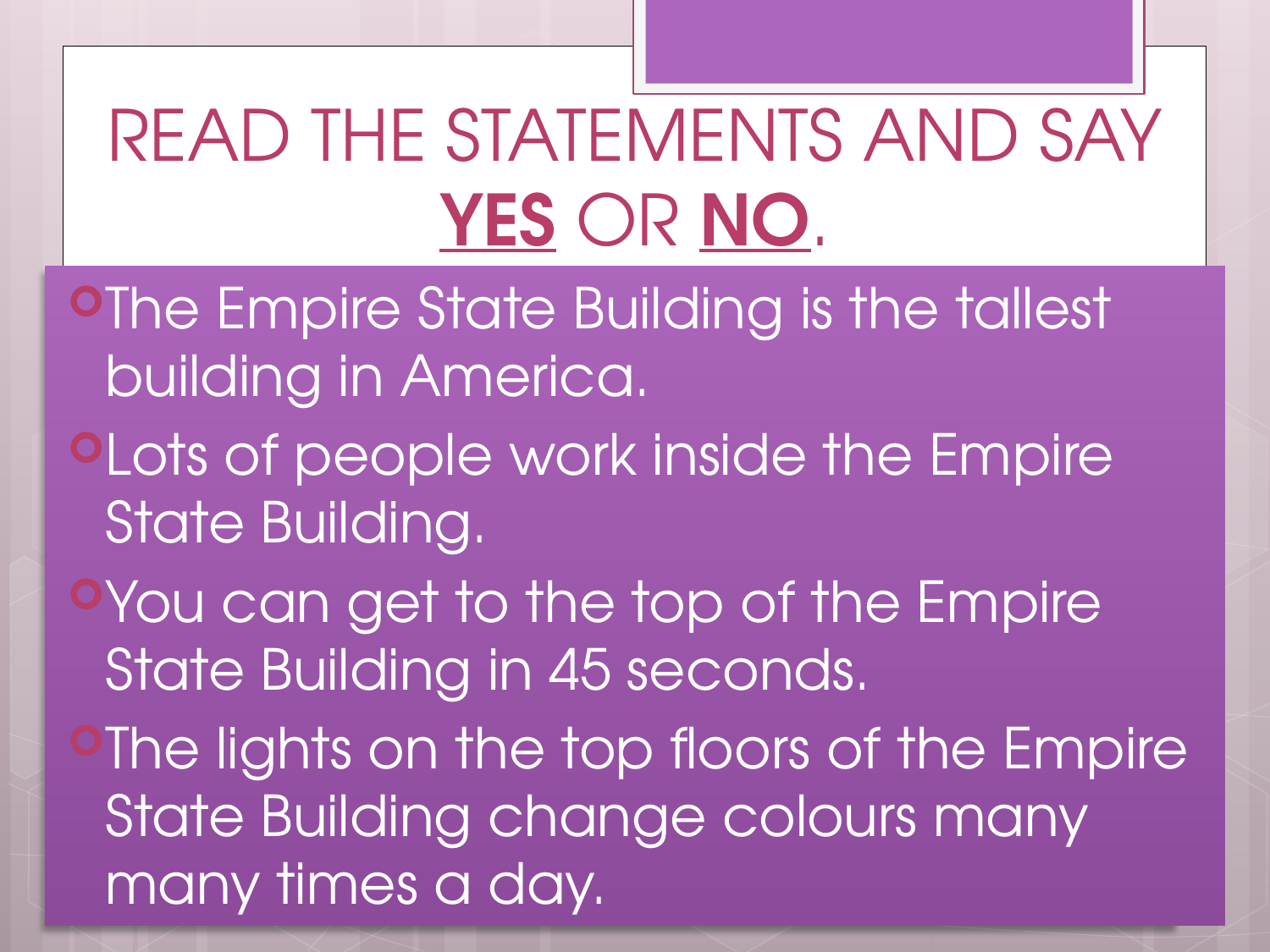

# READ THE STATEMENTS AND SAY YES OR NO.
The Empire State Building is the tallest building in America.
Lots of people work inside the Empire State Building.
You can get to the top of the Empire State Building in 45 seconds.
The lights on the top floors of the Empire State Building change colours many many times a day.